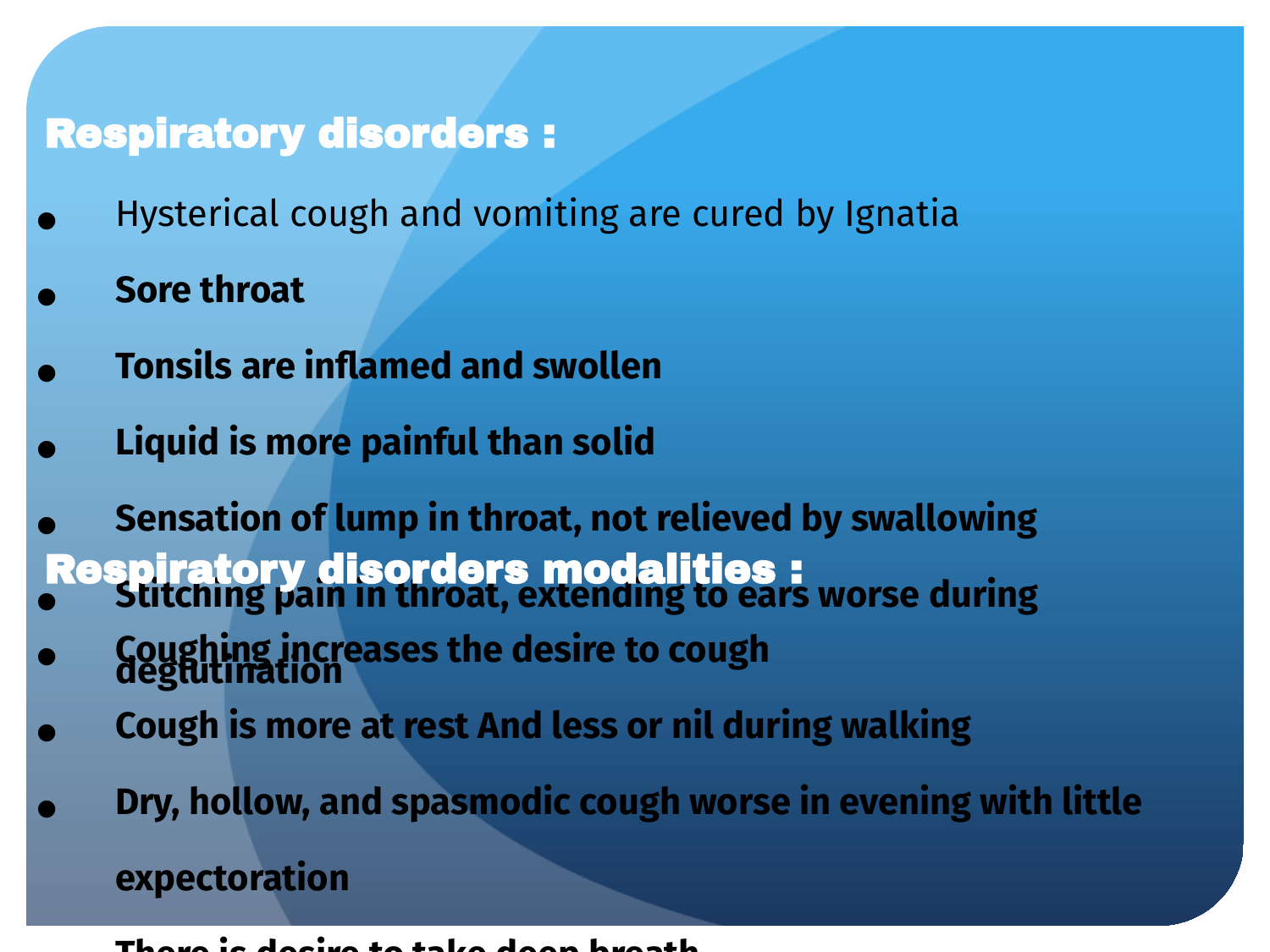

Respiratory disorders :
Hysterical cough and vomiting are cured by Ignatia
Sore throat
Tonsils are inflamed and swollen
Liquid is more painful than solid
Sensation of lump in throat, not relieved by swallowing
Stitching pain in throat, extending to ears worse during deglutination

 Respiratory disorders modalities :
Coughing increases the desire to cough
Cough is more at rest And less or nil during walking
Dry, hollow, and spasmodic cough worse in evening with little expectoration
There is desire to take deep breath